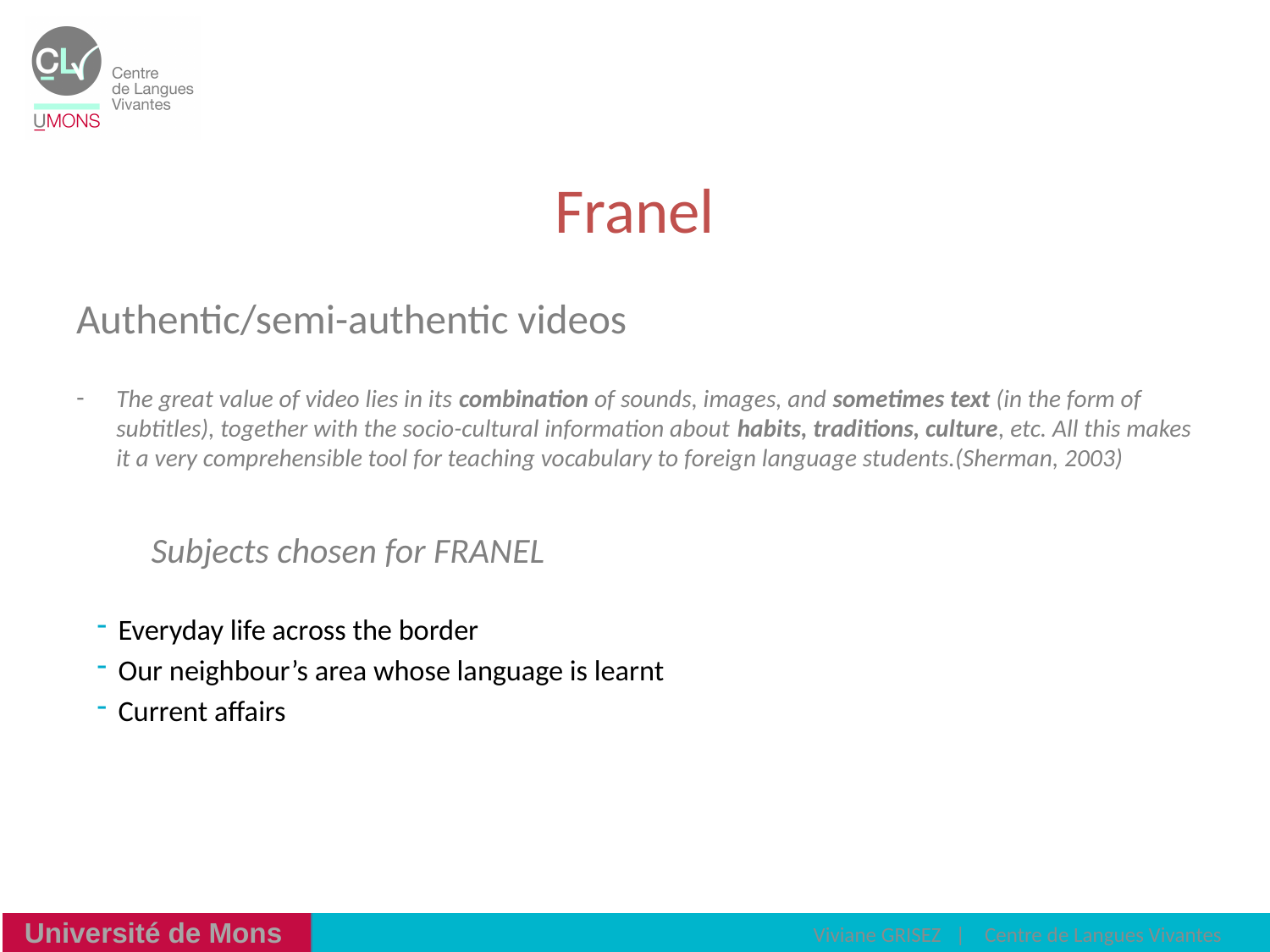

# Franel
Authentic/semi-authentic videos

The great value of video lies in its combination of sounds, images, and sometimes text (in the form of subtitles), together with the socio-cultural information about habits, traditions, culture, etc. All this makes it a very comprehensible tool for teaching vocabulary to foreign language students.(Sherman, 2003)

		Subjects chosen for FRANEL

Everyday life across the border
Our neighbour’s area whose language is learnt
Current affairs

 Viviane GRISEZ   |    Centre de Langues Vivantes